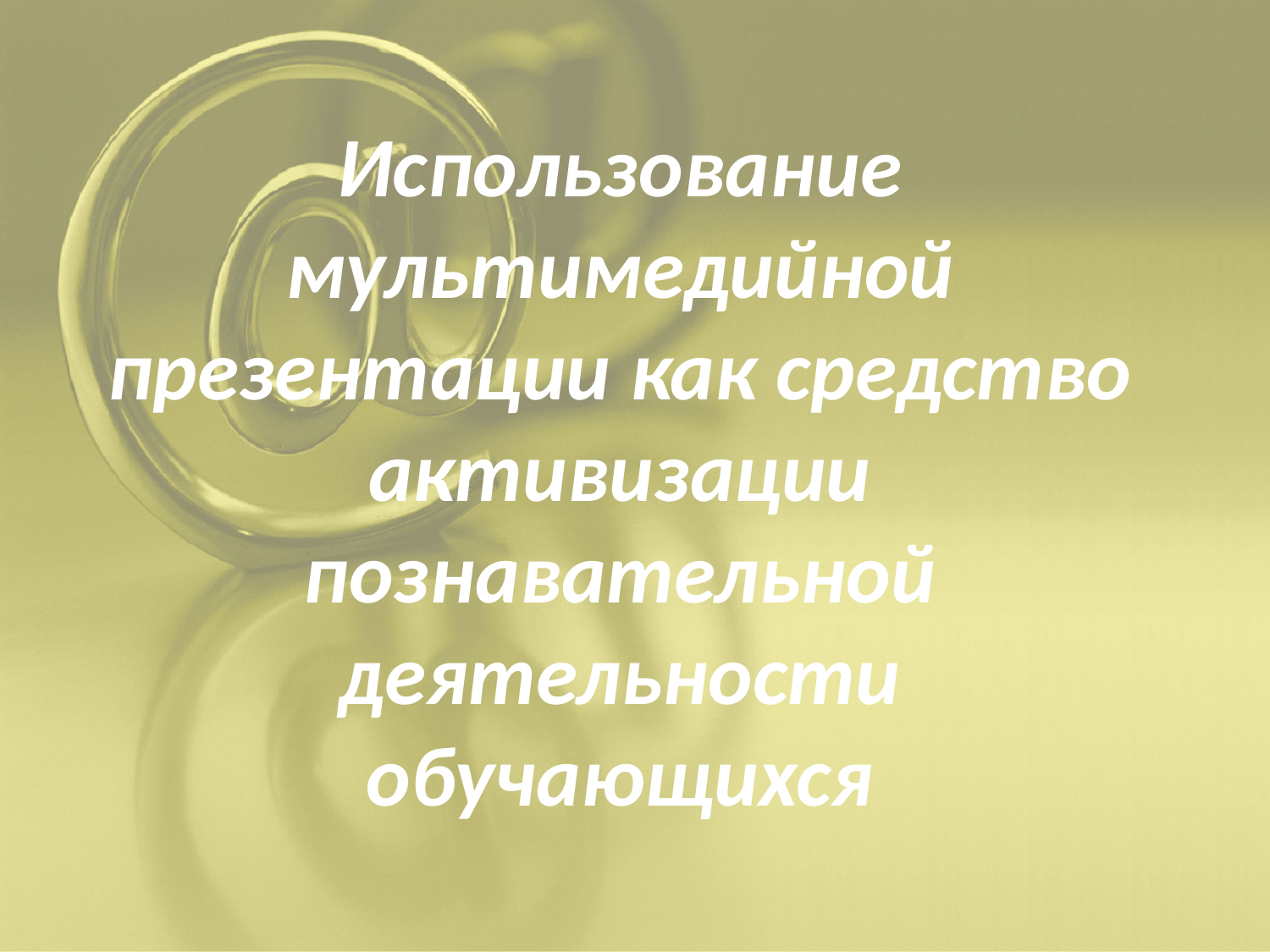

Использование мультимедийной презентации как средство активизации познавательной деятельности обучающихся